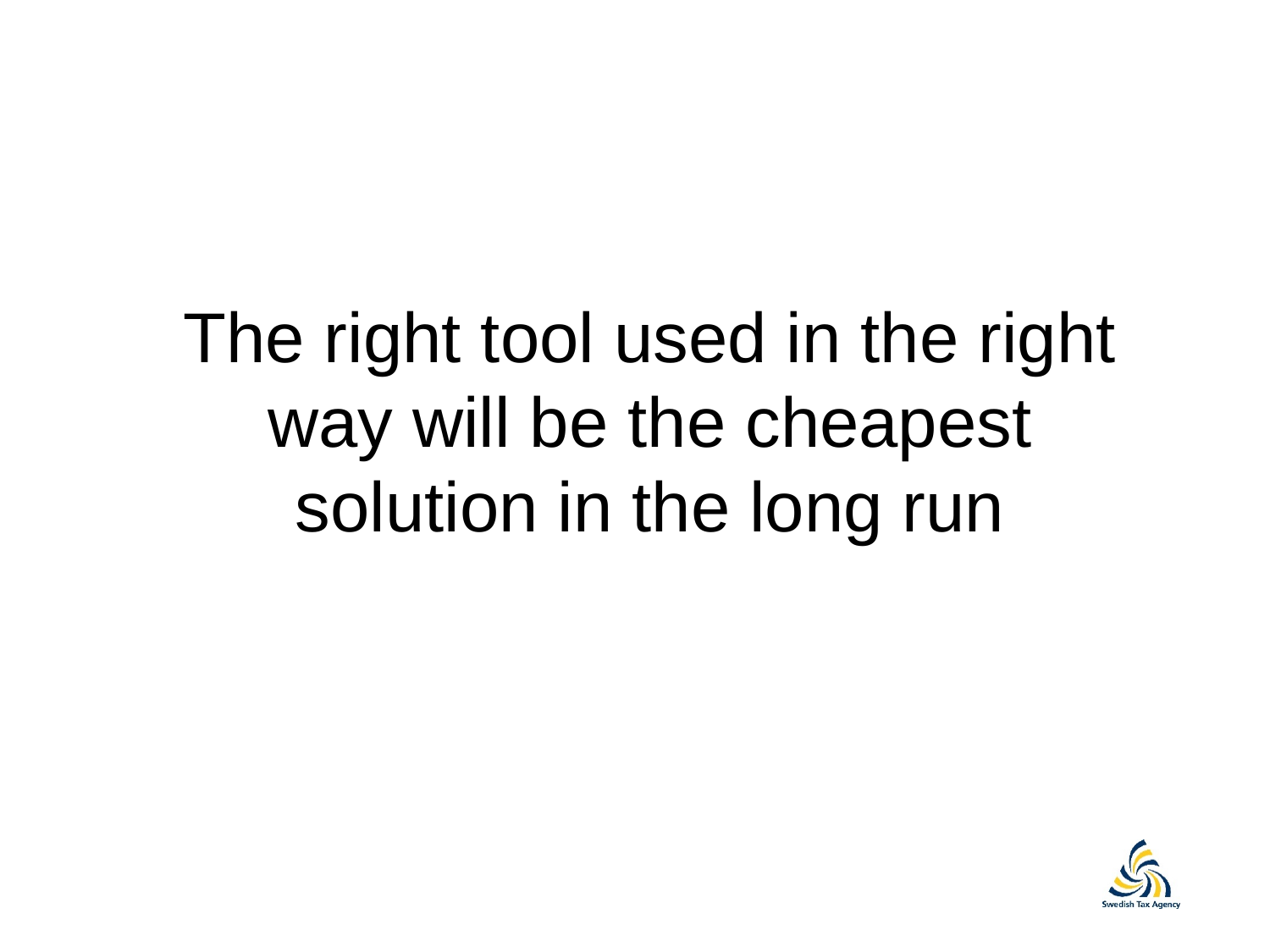

The right tool used in the right way will be the cheapest solution in the long run